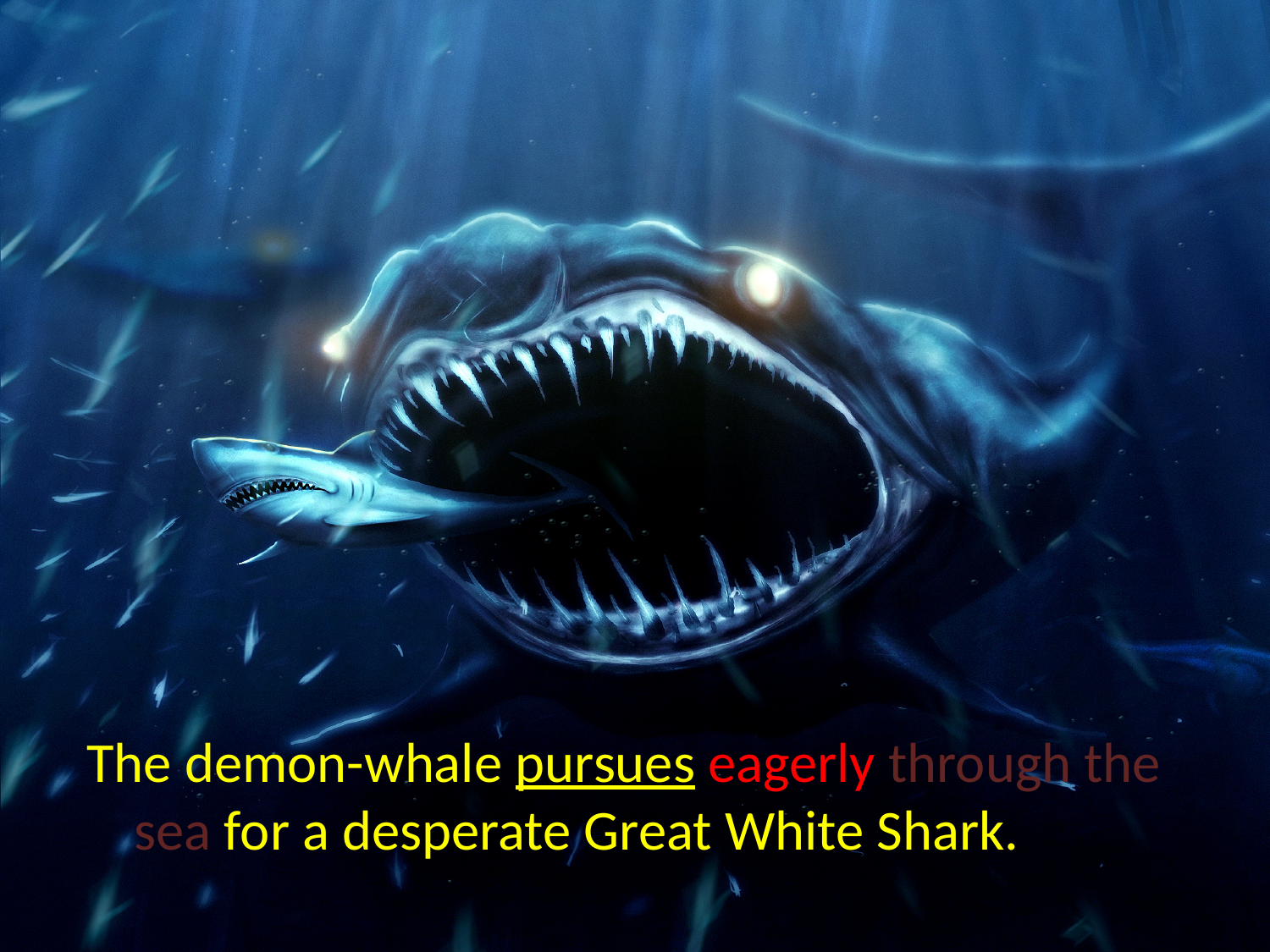

The demon-whale pursues eagerly through the sea for a desperate Great White Shark.